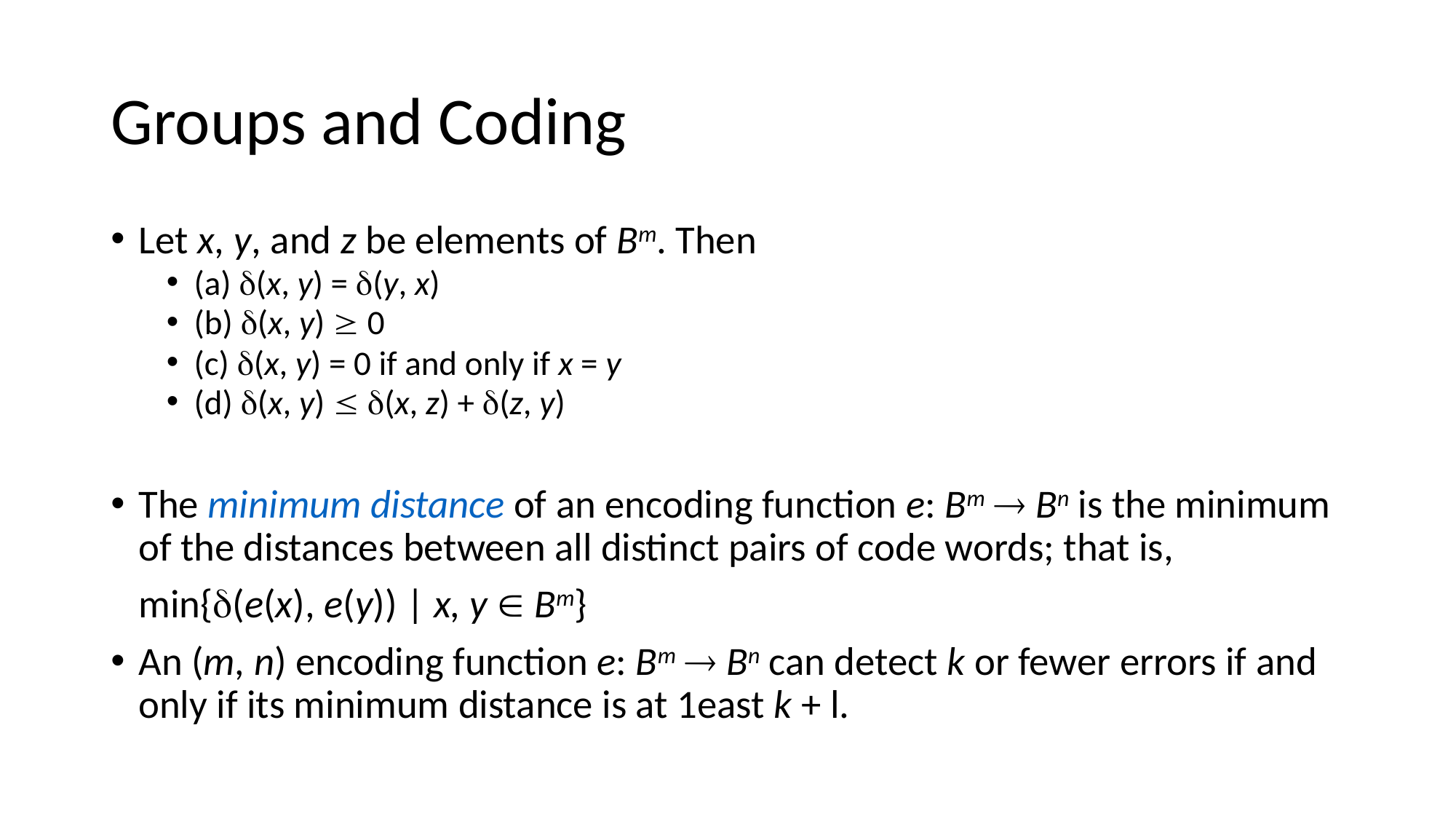

# Groups and Coding
Let x, y, and z be elements of Bm. Then
(a) δ(x, y) = δ(y, x)
(b) δ(x, y) ≥ 0
(c) δ(x, y) = 0 if and only if x = y
(d) δ(x, y) ≤ δ(x, z) + δ(z, y)

The minimum distance of an encoding function e: Bm → Bn is the minimum of the distances between all distinct pairs of code words; that is,
		min{δ(e(x), e(y)) | x, y ∈ Bm}
An (m, n) encoding function e: Bm → Bn can detect k or fewer errors if and only if its minimum distance is at 1east k + l.